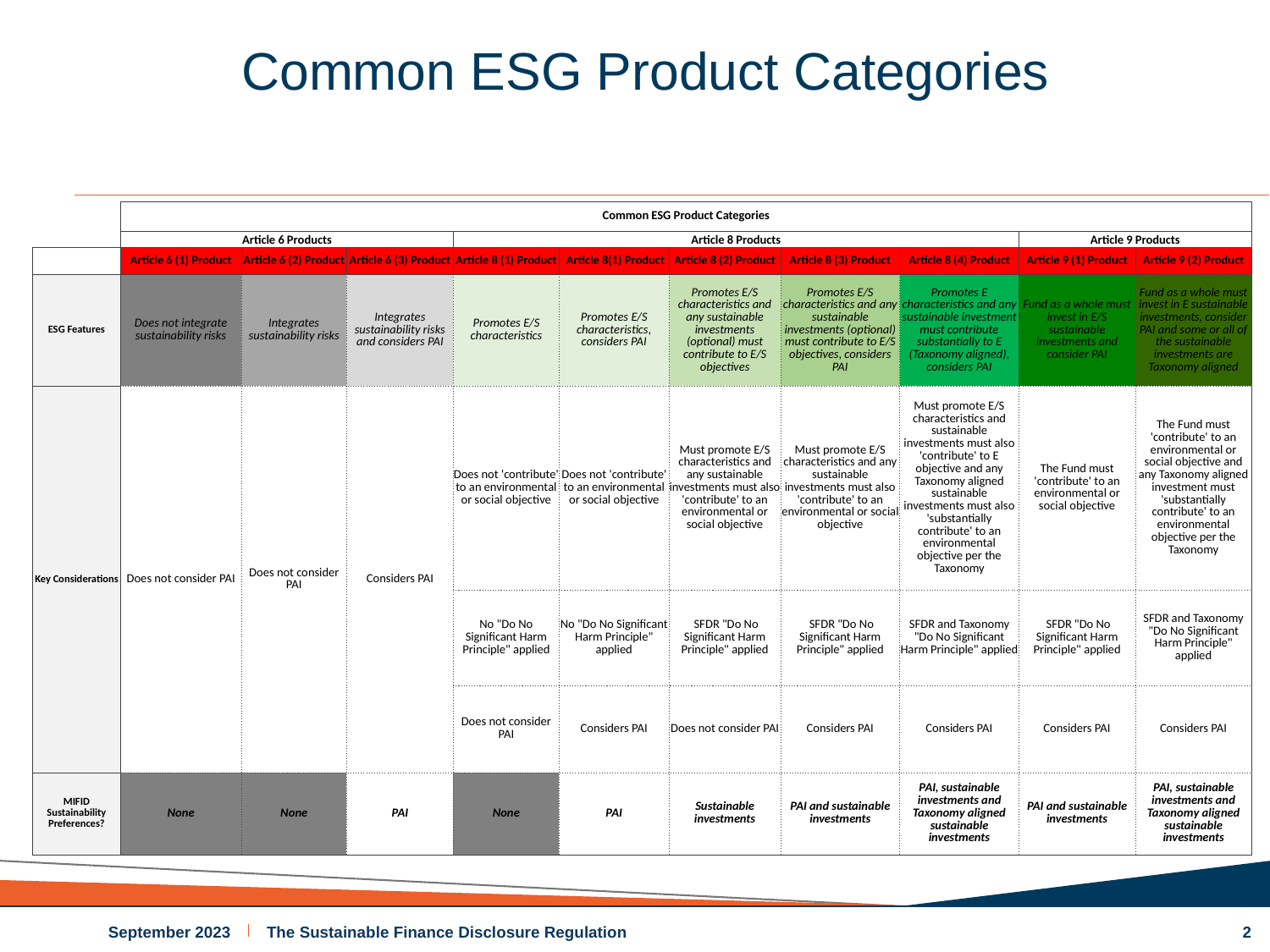

# Common ESG Product Categories
|  |  |  |  |  |  |  |  |  |  |  |
| --- | --- | --- | --- | --- | --- | --- | --- | --- | --- | --- |
|  | Common ESG Product Categories |  |  |  |  |  |  |  |  |  |
|  | Article 6 Products |  |  | Article 8 Products |  |  |  |  | Article 9 Products |  |
|  | Article 6 (1) Product | Article 6 (2) Product | Article 6 (3) Product | Article 8 (1) Product | Article 8(1) Product | Article 8 (2) Product | Article 8 (3) Product | Article 8 (4) Product | Article 9 (1) Product | Article 9 (2) Product |
| ESG Features | Does not integrate sustainability risks | Integrates sustainability risks | Integrates sustainability risks and considers PAI | Promotes E/S characteristics | Promotes E/S characteristics, considers PAI | Promotes E/S characteristics and any sustainable investments (optional) must contribute to E/S objectives | Promotes E/S characteristics and any sustainable investments (optional) must contribute to E/S objectives, considers PAI | Promotes E characteristics and any sustainable investment must contribute substantially to E (Taxonomy aligned), considers PAI | Fund as a whole must invest in E/S sustainable investments and consider PAI | Fund as a whole must invest in E sustainable investments, consider PAI and some or all of the sustainable investments are Taxonomy aligned |
| Key Considerations | Does not consider PAI | Does not consider PAI | Considers PAI | Does not 'contribute' to an environmental or social objective | Does not 'contribute' to an environmental or social objective | Must promote E/S characteristics and any sustainable investments must also 'contribute' to an environmental or social objective | Must promote E/S characteristics and any sustainable investments must also 'contribute' to an environmental or social objective | Must promote E/S characteristics and sustainable investments must also 'contribute' to E objective and any Taxonomy aligned sustainable investments must also 'substantially contribute' to an environmental objective per the Taxonomy | The Fund must 'contribute' to an environmental or social objective | The Fund must 'contribute' to an environmental or social objective and any Taxonomy aligned investment must 'substantially contribute' to an environmental objective per the Taxonomy |
|  |  |  |  | No "Do No Significant Harm Principle" applied | No "Do No Significant Harm Principle" applied | SFDR "Do No Significant Harm Principle" applied | SFDR "Do No Significant Harm Principle" applied | SFDR and Taxonomy "Do No Significant Harm Principle" applied | SFDR "Do No Significant Harm Principle" applied | SFDR and Taxonomy "Do No Significant Harm Principle" applied |
|  |  |  |  | Does not consider PAI | Considers PAI | Does not consider PAI | Considers PAI | Considers PAI | Considers PAI | Considers PAI |
| MIFID Sustainability Preferences? | None | None | PAI | None | PAI | Sustainable investments | PAI and sustainable investments | PAI, sustainable investments and Taxonomy aligned sustainable investments | PAI and sustainable investments | PAI, sustainable investments and Taxonomy aligned sustainable investments |
September 2023
The Sustainable Finance Disclosure Regulation
2